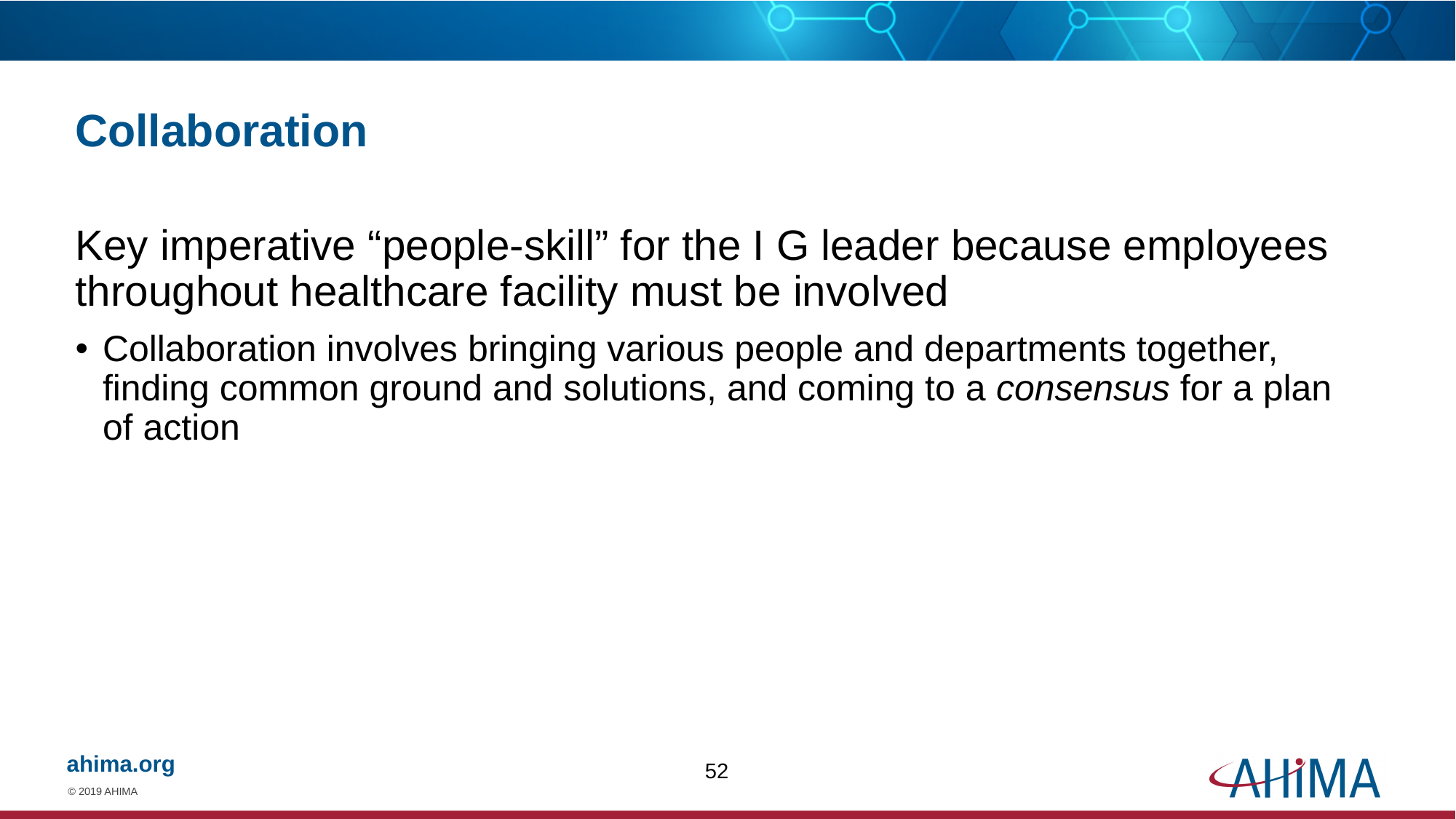

# Collaboration
Key imperative “people-skill” for the I G leader because employees throughout healthcare facility must be involved
Collaboration involves bringing various people and departments together, finding common ground and solutions, and coming to a consensus for a plan of action